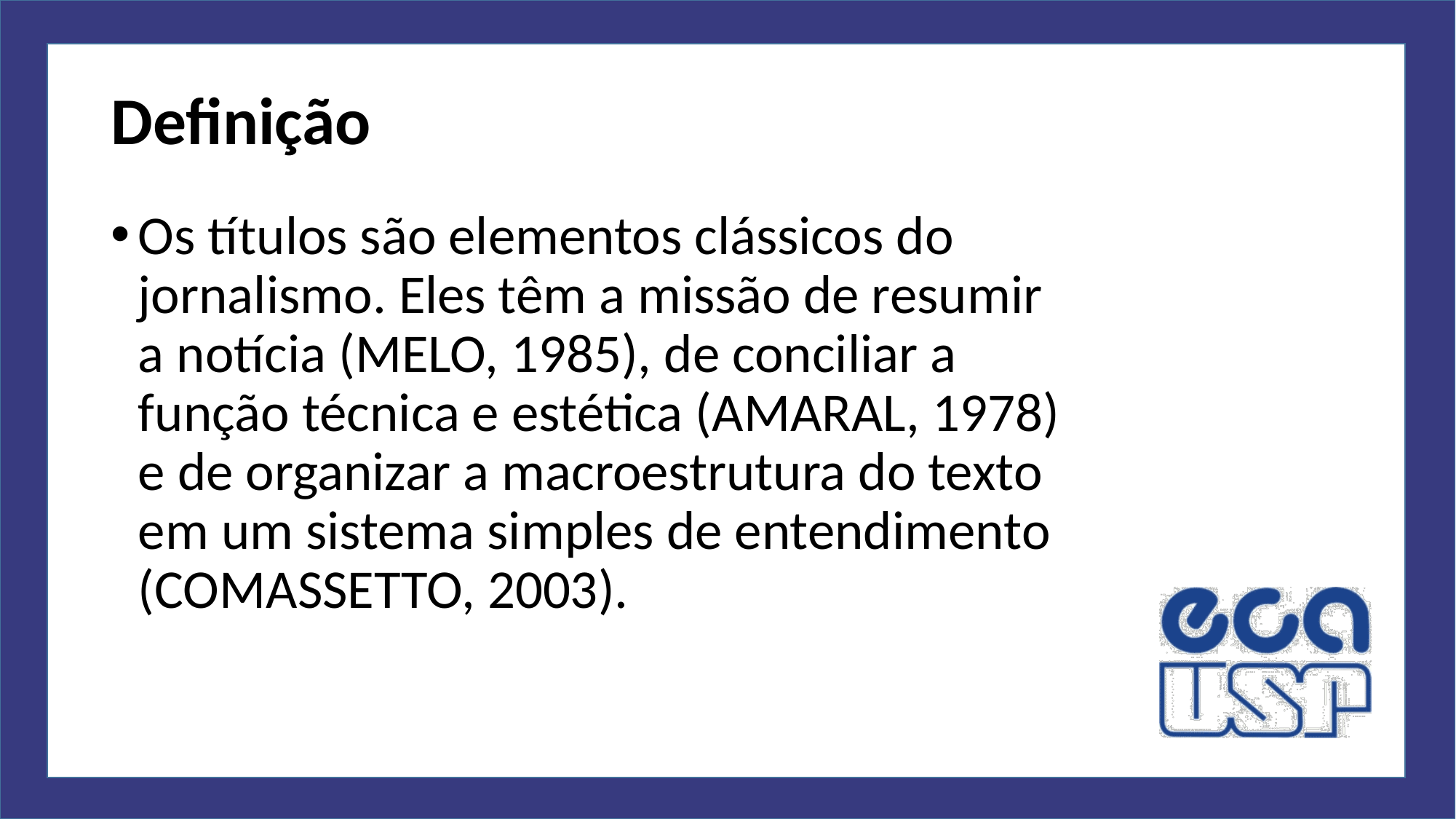

# Definição
Os títulos são elementos clássicos do jornalismo. Eles têm a missão de resumir a notícia (MELO, 1985), de conciliar a função técnica e estética (AMARAL, 1978) e de organizar a macroestrutura do texto em um sistema simples de entendimento (COMASSETTO, 2003).